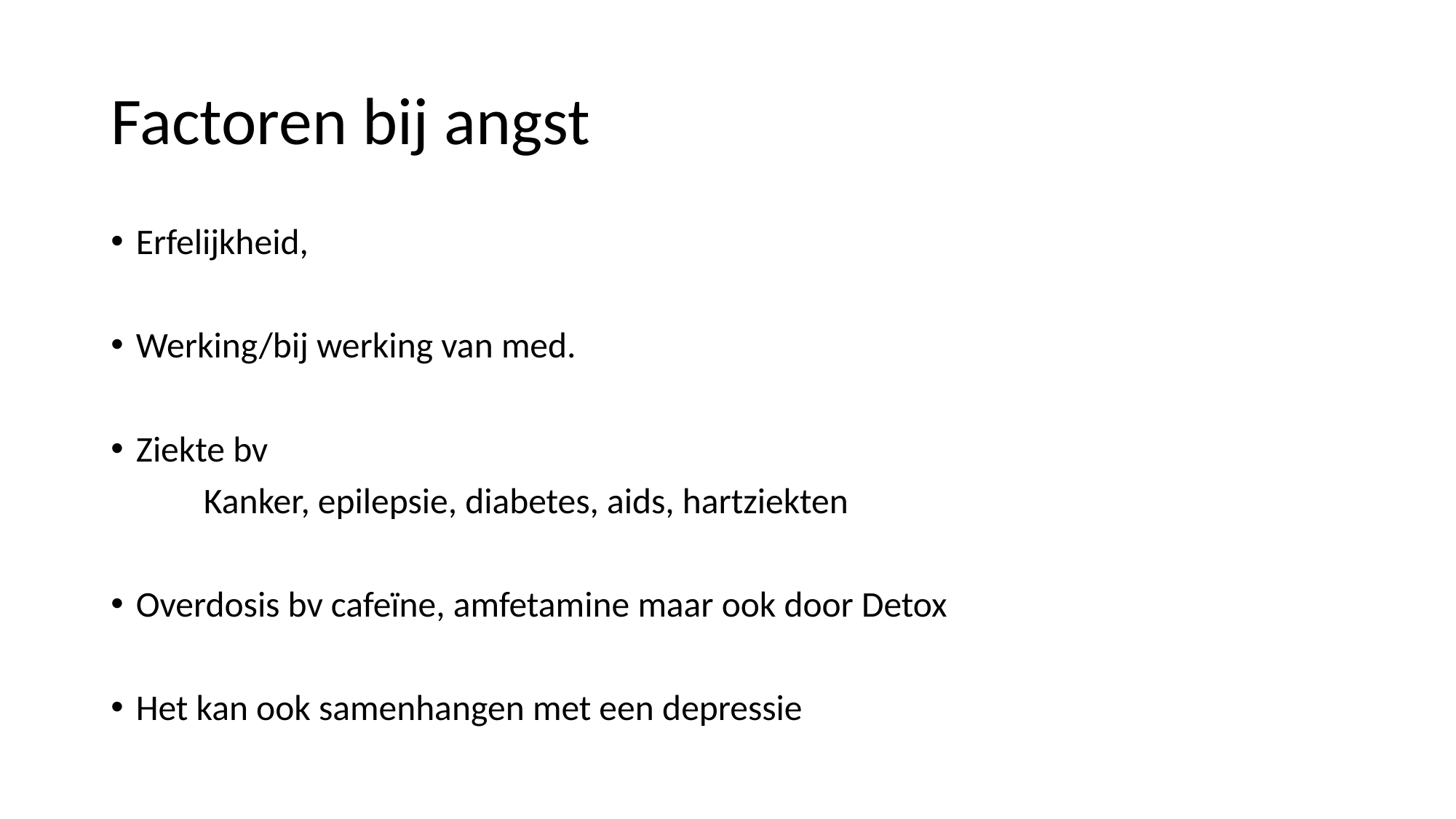

# Factoren bij angst
Erfelijkheid,

Werking/bij werking van med.

Ziekte bv
	Kanker, epilepsie, diabetes, aids, hartziekten

Overdosis bv cafeïne, amfetamine maar ook door Detox

Het kan ook samenhangen met een depressie